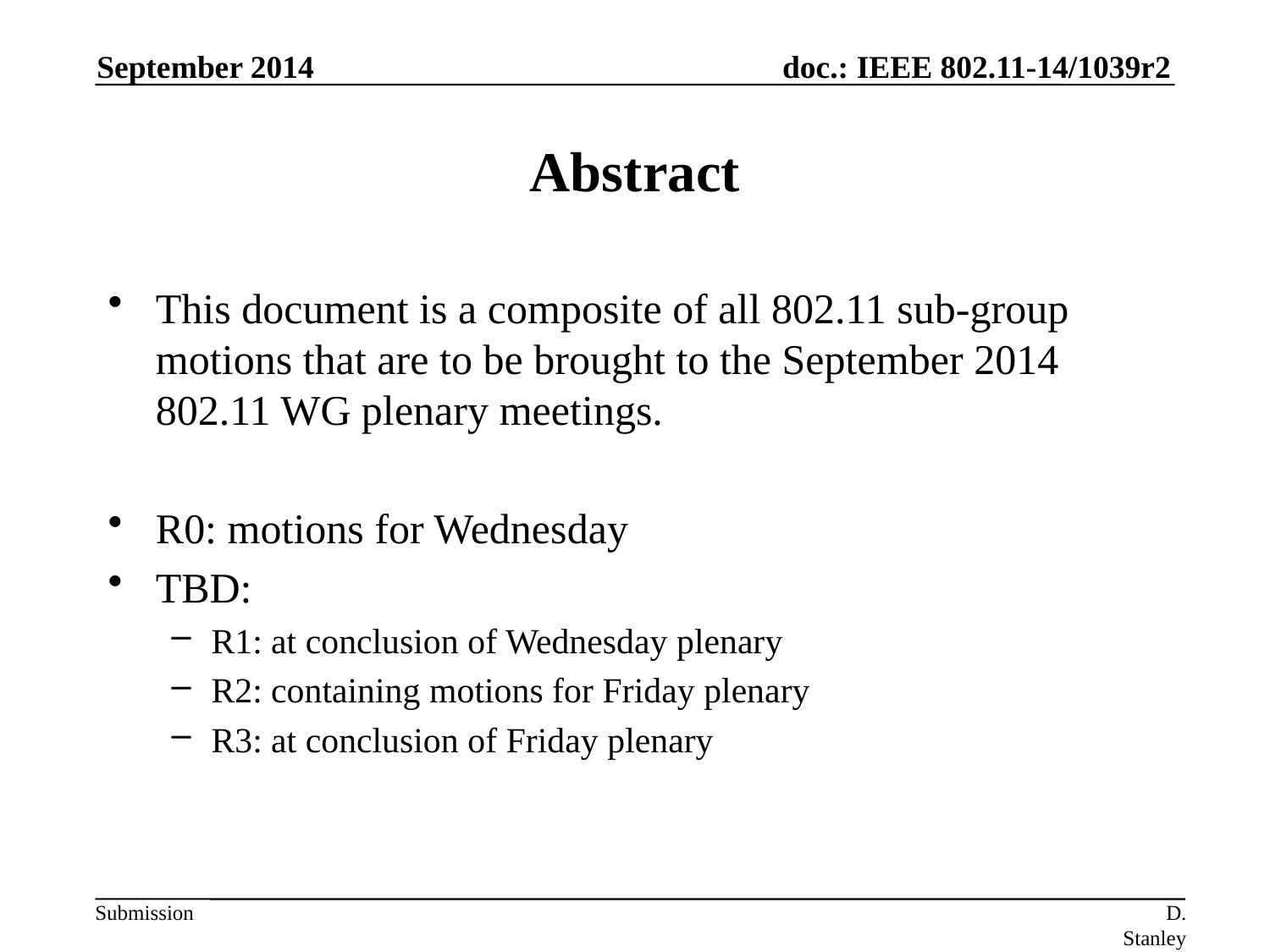

September 2014
# Abstract
This document is a composite of all 802.11 sub-group motions that are to be brought to the September 2014 802.11 WG plenary meetings.

R0: motions for Wednesday
TBD:
R1: at conclusion of Wednesday plenary
R2: containing motions for Friday plenary
R3: at conclusion of Friday plenary
D. Stanley Aruba Networks